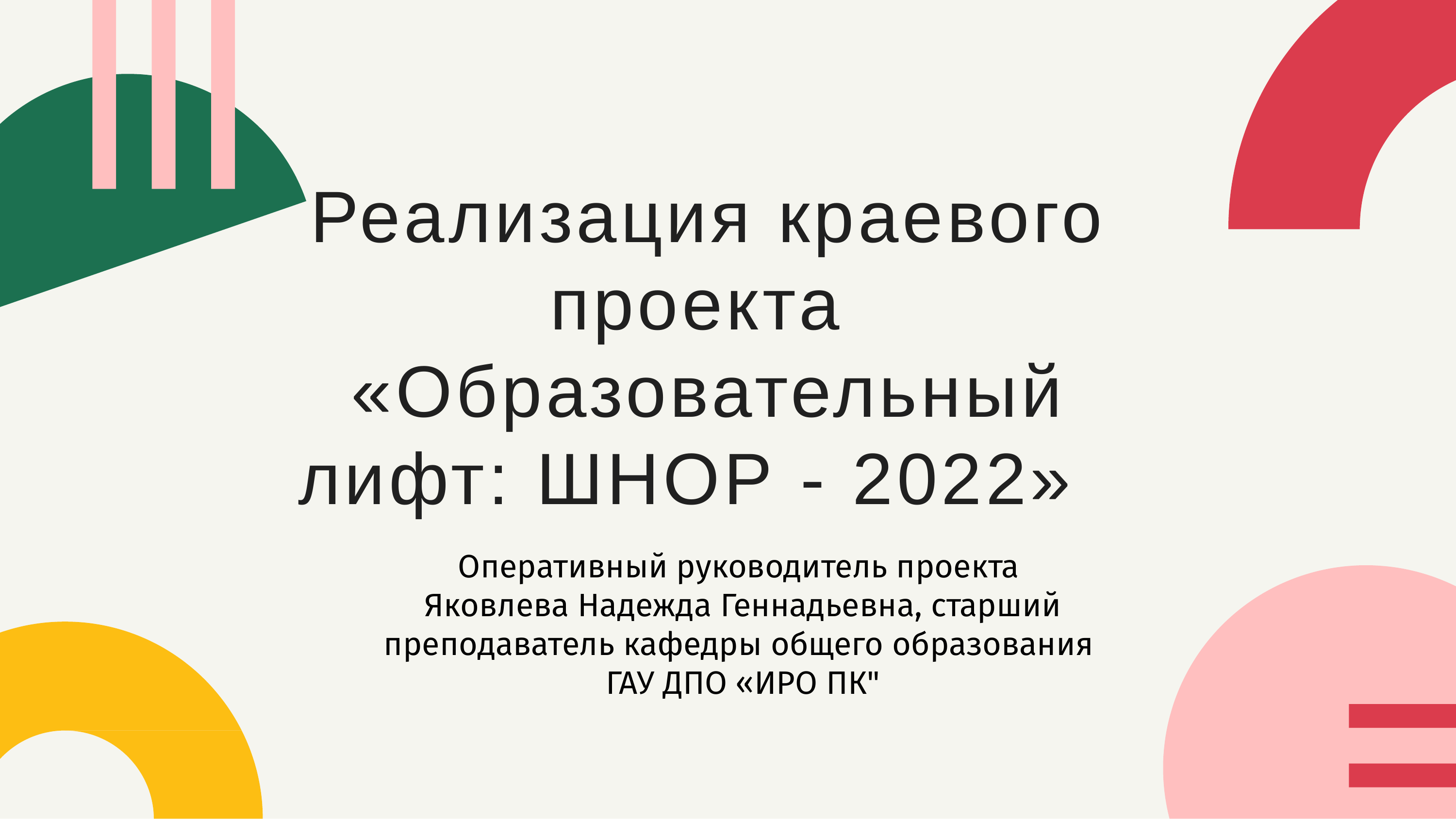

# Реализация краевого проекта «Образовательный лифт: ШНОР - 2022»
Оперативный руководитель проекта
Яковлева Надежда Геннадьевна, старший преподаватель кафедры общего образования
ГАУ ДПО «ИРО ПК"